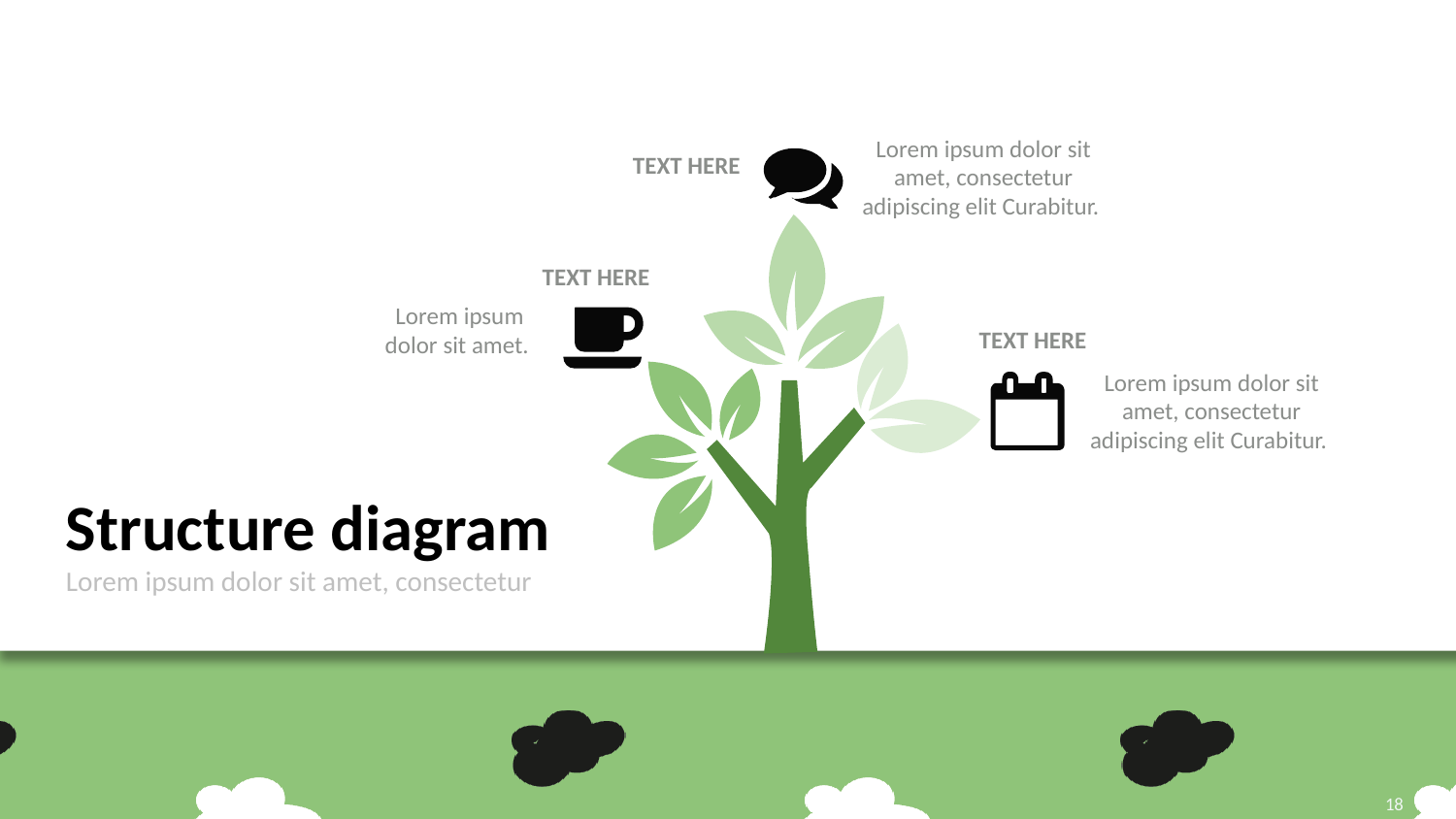

Lorem ipsum dolor sit amet, consectetur adipiscing elit Curabitur.
TEXT HERE

TEXT HERE
Lorem ipsum dolor sit amet.

TEXT HERE
Lorem ipsum dolor sit amet, consectetur adipiscing elit Curabitur.

Structure diagram
Lorem ipsum dolor sit amet, consectetur